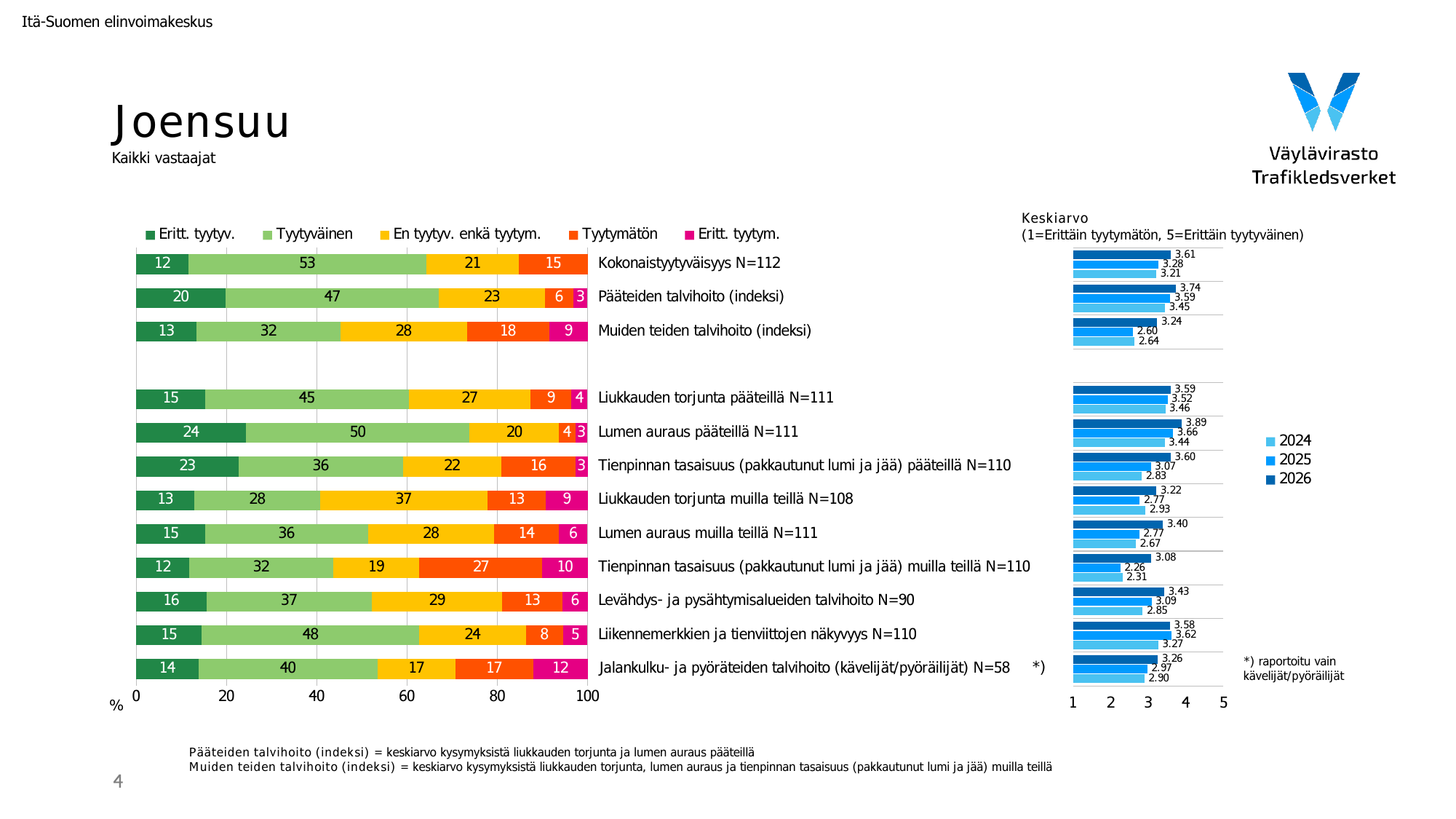

Itä-Suomen elinvoimakeskus
# Joensuu
Kaikki vastaajat
Keskiarvo
(1=Erittäin tyytymätön, 5=Erittäin tyytyväinen)

### Chart

| Category | Eritt. tyytyv. | Tyytyväinen | En tyytyv. enkä tyytym. | Tyytymätön | Eritt. tyytym. |
|---|---|---|---|---|---|
| Kokonaistyytyväisyys N=112 | 11.607142857142858 | 52.67857142857143 | 20.535714285714285 | 15.178571428571427 | 0.0 |
| Pääteiden talvihoito (indeksi) | 19.81981981981982 | 47.2972972972973 | 23.423423423423422 | 6.306306306306307 | 3.1531531531531534 |
| Muiden teiden talvihoito (indeksi) | 13.373860182370821 | 31.914893617021278 | 27.96352583586626 | 18.237082066869302 | 8.51063829787234 |
|  | None | None | None | None | None |
| Liukkauden torjunta pääteillä N=111 | 15.315315315315313 | 45.04504504504504 | 27.027027027027028 | 9.00900900900901 | 3.6036036036036037 |
| Lumen auraus pääteillä N=111 | 24.324324324324326 | 49.549549549549546 | 19.81981981981982 | 3.6036036036036037 | 2.7027027027027026 |
| Tienpinnan tasaisuus (pakkautunut lumi ja jää) pääteillä N=110 | 22.727272727272727 | 36.36363636363637 | 21.818181818181817 | 16.363636363636363 | 2.727272727272727 |
| Liukkauden torjunta muilla teillä N=108 | 12.962962962962962 | 27.77777777777778 | 37.03703703703704 | 12.962962962962962 | 9.25925925925926 |
| Lumen auraus muilla teillä N=111 | 15.315315315315313 | 36.03603603603604 | 27.927927927927925 | 14.414414414414415 | 6.306306306306306 |
| Tienpinnan tasaisuus (pakkautunut lumi ja jää) muilla teillä N=110 | 11.818181818181818 | 31.818181818181817 | 19.090909090909093 | 27.27272727272727 | 10.0 |
| Levähdys- ja pysähtymisalueiden talvihoito N=90 | 15.555555555555555 | 36.666666666666664 | 28.888888888888886 | 13.333333333333334 | 5.555555555555555 |
| Liikennemerkkien ja tienviittojen näkyvyys N=110 | 14.545454545454545 | 48.18181818181818 | 23.636363636363637 | 8.181818181818182 | 5.454545454545454 |
| Jalankulku- ja pyöräteiden talvihoito (kävelijät/pyöräilijät) N=58 | 13.793103448275861 | 39.6551724137931 | 17.24137931034483 | 17.24137931034483 | 12.068965517241379 |

### Chart

| Category | 2026 | 2025 | 2024 |
|---|---|---|---|
*) raportoitu vain
kävelijät/pyöräilijät
*)
%
Pääteiden talvihoito (indeksi) = keskiarvo kysymyksistä liukkauden torjunta ja lumen auraus pääteillä
Muiden teiden talvihoito (indeksi) = keskiarvo kysymyksistä liukkauden torjunta, lumen auraus ja tienpinnan tasaisuus (pakkautunut lumi ja jää) muilla teillä

4